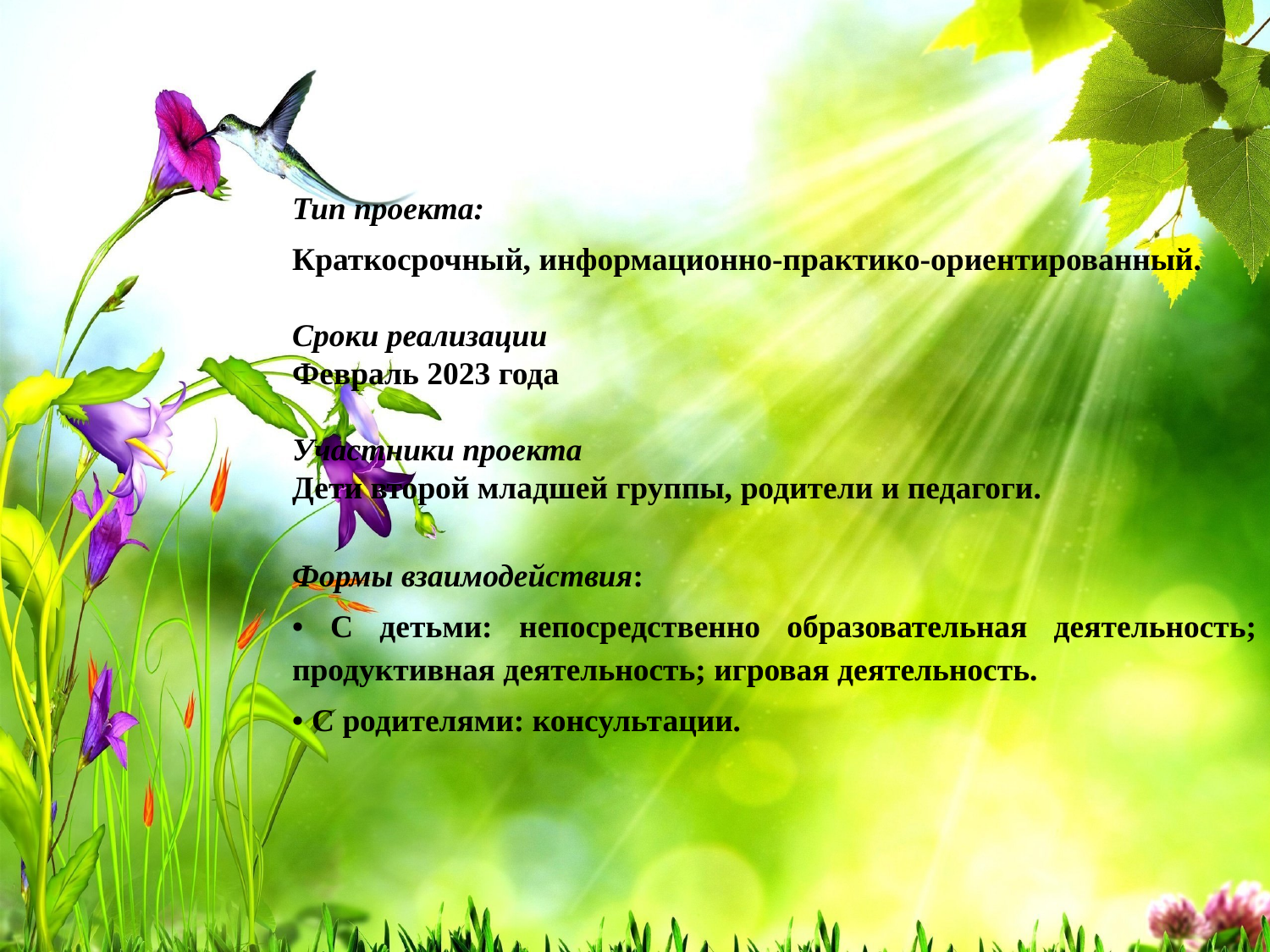

Тип проекта:
Краткосрочный, информационно-практико-ориентированный.

Сроки реализации
Февраль 2023 года

Участники проекта
Дети второй младшей группы, родители и педагоги.

Формы взаимодействия:
• С детьми: непосредственно образовательная деятельность; продуктивная деятельность; игровая деятельность.
• С родителями: консультации.